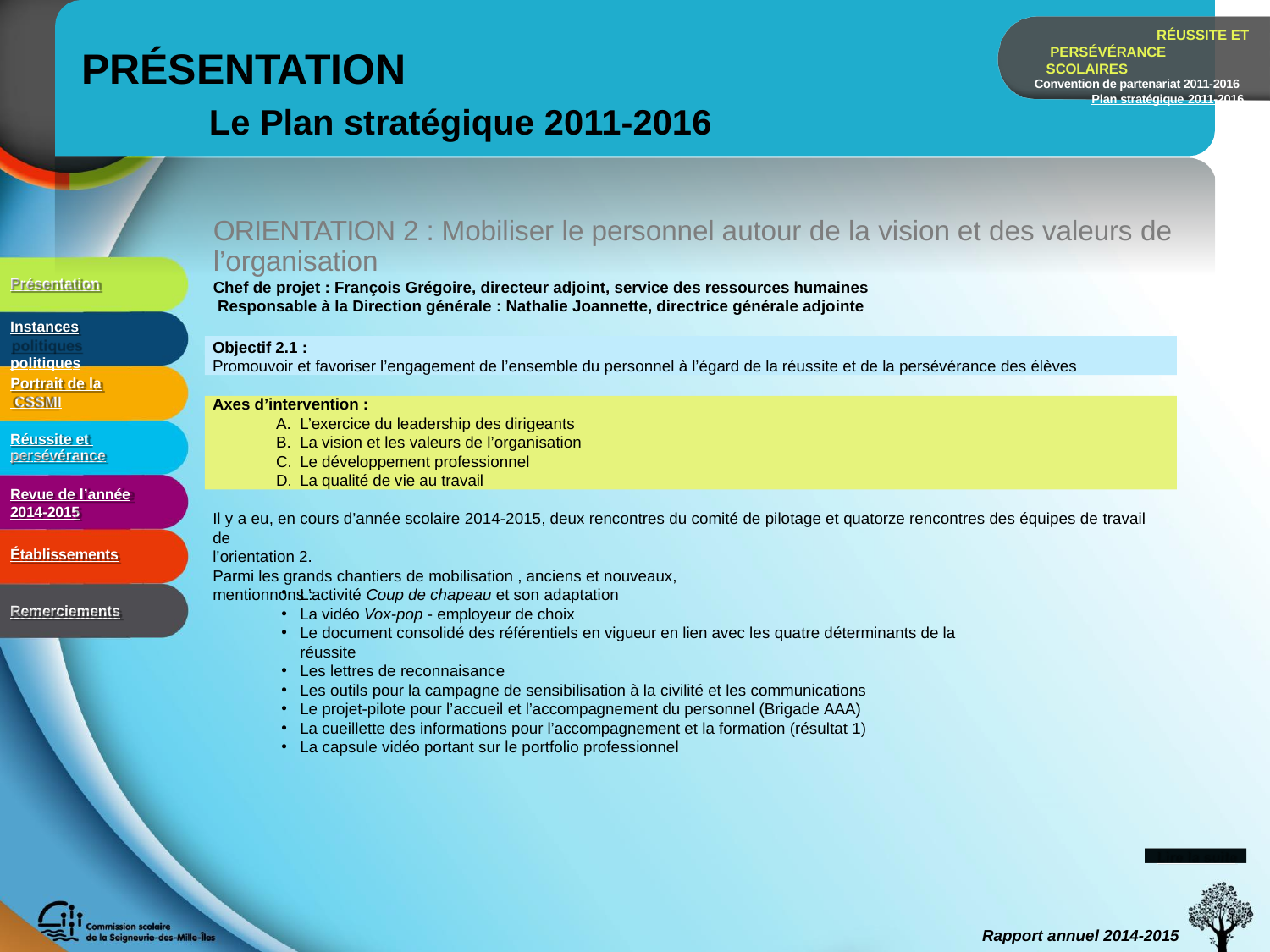

RÉUSSITE ET  PERSÉVÉRANCE SCOLAIRES
Convention de partenariat 2011-2016  Plan stratégique 2011-2016
# PRÉSENTATION
Le Plan stratégique 2011-2016

ORIENTATION 2 : Mobiliser le personnel autour de la vision et des valeurs de  l’organisation
Chef de projet : François Grégoire, directeur adjoint, service des ressources humaines  Responsable à la Direction générale : Nathalie Joannette, directrice générale adjointe

Présentation

Instances  politiques

Objectif 2.1 :
Promouvoir et favoriser l’engagement de l’ensemble du personnel à l’égard de la réussite et de la persévérance des élèves

Portrait de la  CSSMI

Axes d’intervention :
L’exercice du leadership des dirigeants
La vision et les valeurs de l’organisation
Le développement professionnel
La qualité de vie au travail

Réussite et  persévérance

Revue de l’année
2014-2015

Il y a eu, en cours d’année scolaire 2014-2015, deux rencontres du comité de pilotage et quatorze rencontres des équipes de travail de
l’orientation 2.

Établissements
Parmi les grands chantiers de mobilisation , anciens et nouveaux, mentionnons :
L’activité Coup de chapeau et son adaptation
La vidéo Vox-pop - employeur de choix
Le document consolidé des référentiels en vigueur en lien avec les quatre déterminants de la réussite
Les lettres de reconnaisance
Les outils pour la campagne de sensibilisation à la civilité et les communications
Le projet-pilote pour l’accueil et l’accompagnement du personnel (Brigade AAA)
La cueillette des informations pour l’accompagnement et la formation (résultat 1)
La capsule vidéo portant sur le portfolio professionnel

Remerciements

Lire la suite
Rapport annuel 2014-2015